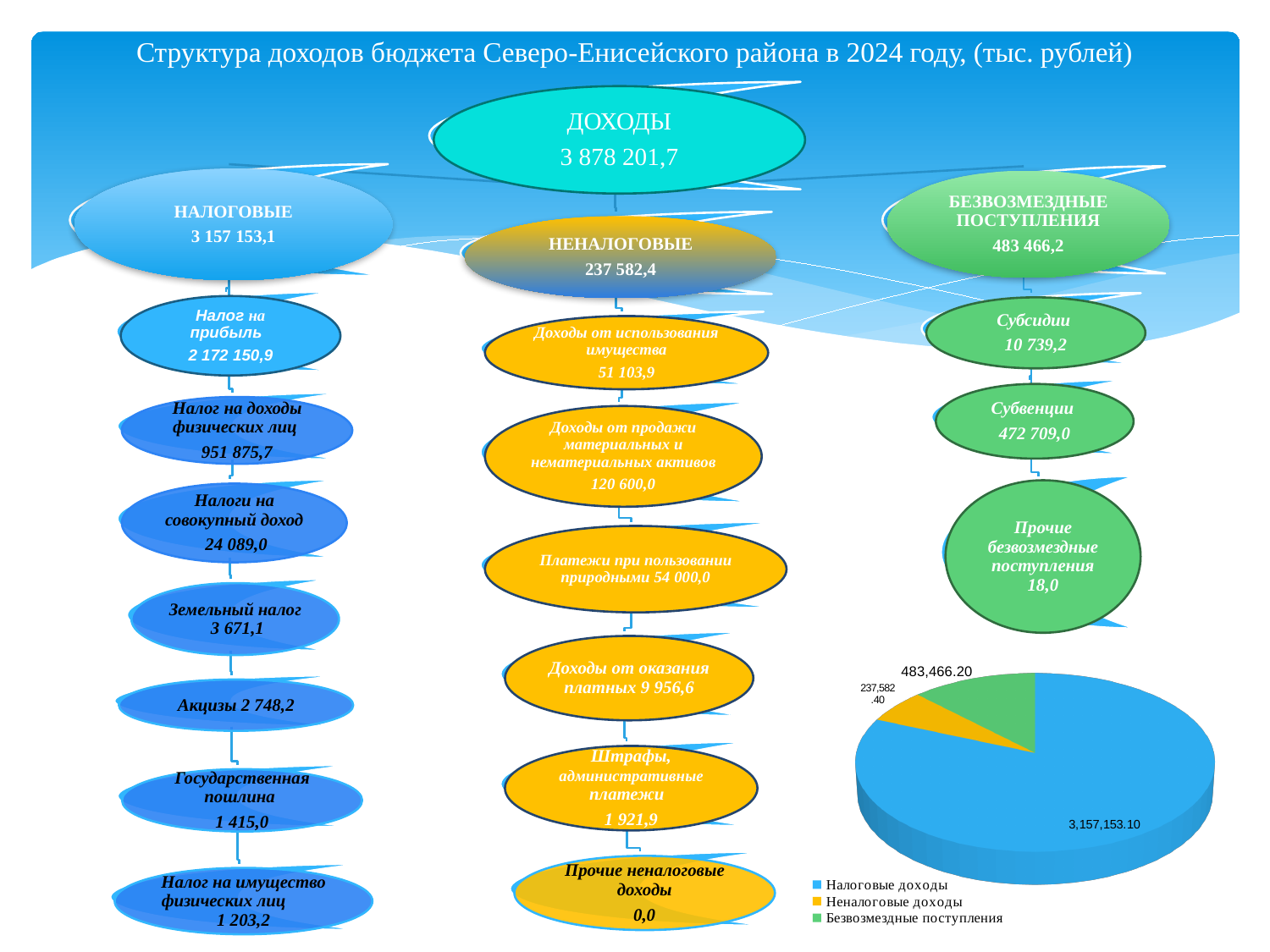

# Структура доходов бюджета Северо-Енисейского района в 2024 году, (тыс. рублей)
ДОХОДЫ
3 878 201,7
НАЛОГОВЫЕ
3 157 153,1
Налог на прибыль
2 172 150,9
Налог на доходы физических лиц
951 875,7
Налоги на совокупный доход
 24 089,0
Земельный налог  3 671,1
Акцизы 2 748,2
Государственная пошлина
1 415,0
Налог на имущество физических лиц          1 203,2
НЕНАЛОГОВЫЕ
237 582,4
Доходы от использования имущества
51 103,9
Доходы от продажи материальных и нематериальных активов
120 600,0
Платежи при пользовании природными 54 000,0
Доходы от оказания платных 9 956,6
Штрафы, административные платежи
1 921,9
Прочие неналоговые доходы
0,0
БЕЗВОЗМЕЗДНЫЕ ПОСТУПЛЕНИЯ
483 466,2
Субсидии
10 739,2
Субвенции
472 709,0
Прочие безвозмездные поступления 18,0

[unsupported chart]